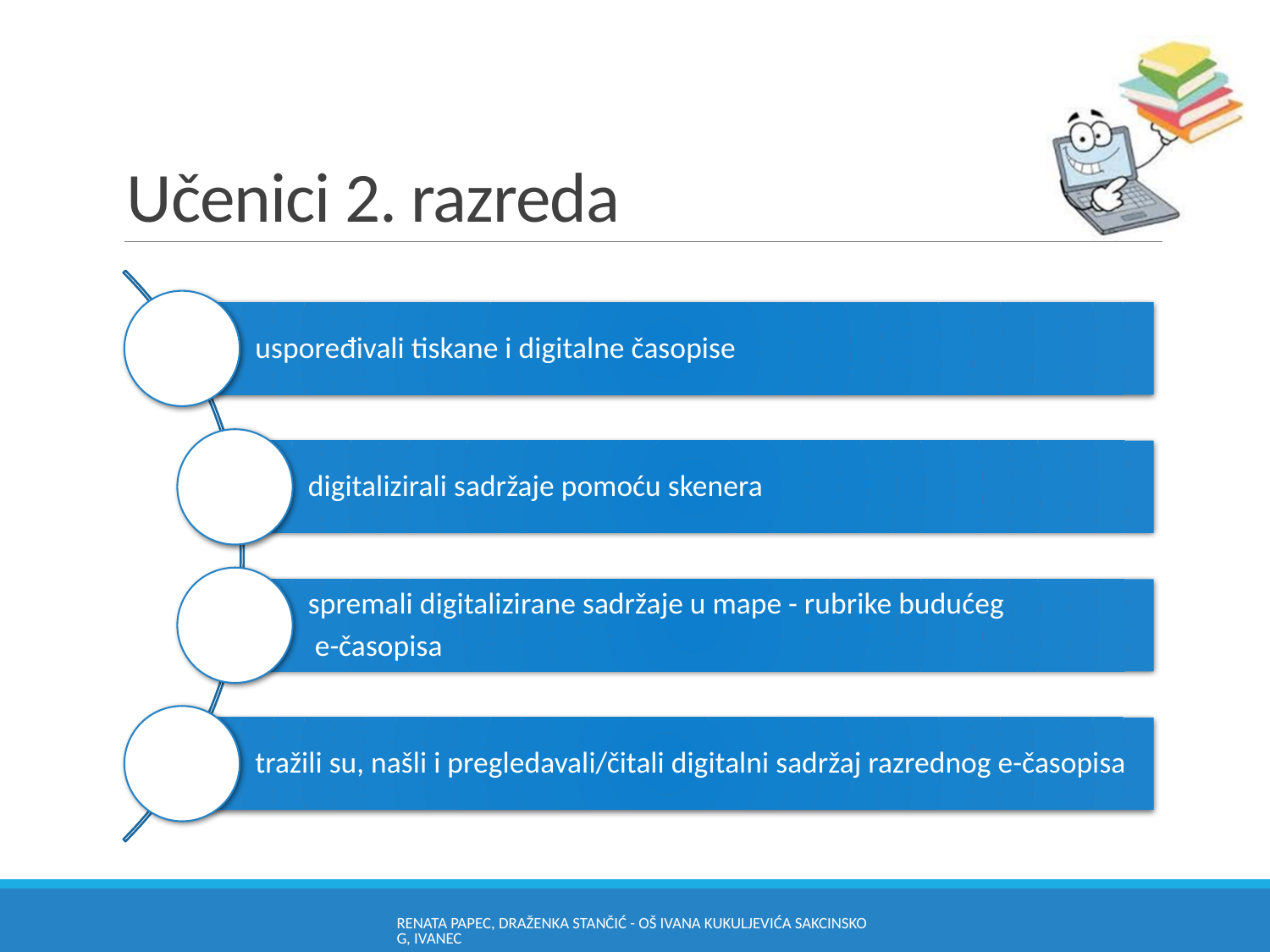

# Učenici 2. razreda
uspoređivali tiskane i digitalne časopise
digitalizirali sadržaje pomoću skenera
spremali digitalizirane sadržaje u mape - rubrike budućeg
 e-časopisa
tražili su, našli i pregledavali/čitali digitalni sadržaj razrednog e-časopisa
Renata Papec, Draženka Stančić - OŠ Ivana Kukuljevića Sakcinskog, Ivanec